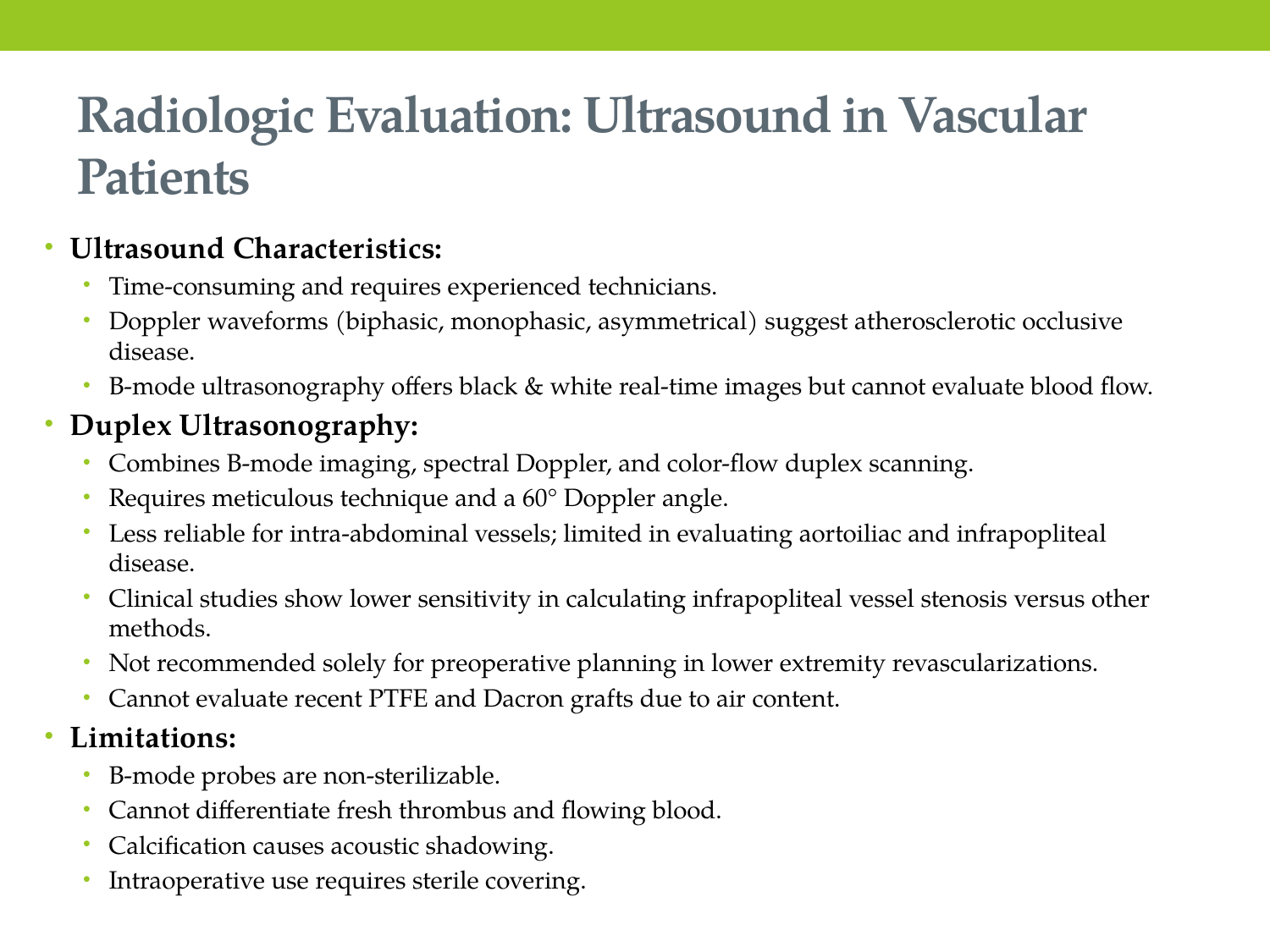

# Radiologic Evaluation: Ultrasound in Vascular Patients
Ultrasound Characteristics:
Time-consuming and requires experienced technicians.
Doppler waveforms (biphasic, monophasic, asymmetrical) suggest atherosclerotic occlusive disease.
B-mode ultrasonography offers black & white real-time images but cannot evaluate blood flow.
Duplex Ultrasonography:
Combines B-mode imaging, spectral Doppler, and color-flow duplex scanning.
Requires meticulous technique and a 60° Doppler angle.
Less reliable for intra-abdominal vessels; limited in evaluating aortoiliac and infrapopliteal disease.
Clinical studies show lower sensitivity in calculating infrapopliteal vessel stenosis versus other methods.
Not recommended solely for preoperative planning in lower extremity revascularizations.
Cannot evaluate recent PTFE and Dacron grafts due to air content.
Limitations:
B-mode probes are non-sterilizable.
Cannot differentiate fresh thrombus and flowing blood.
Calcification causes acoustic shadowing.
Intraoperative use requires sterile covering.